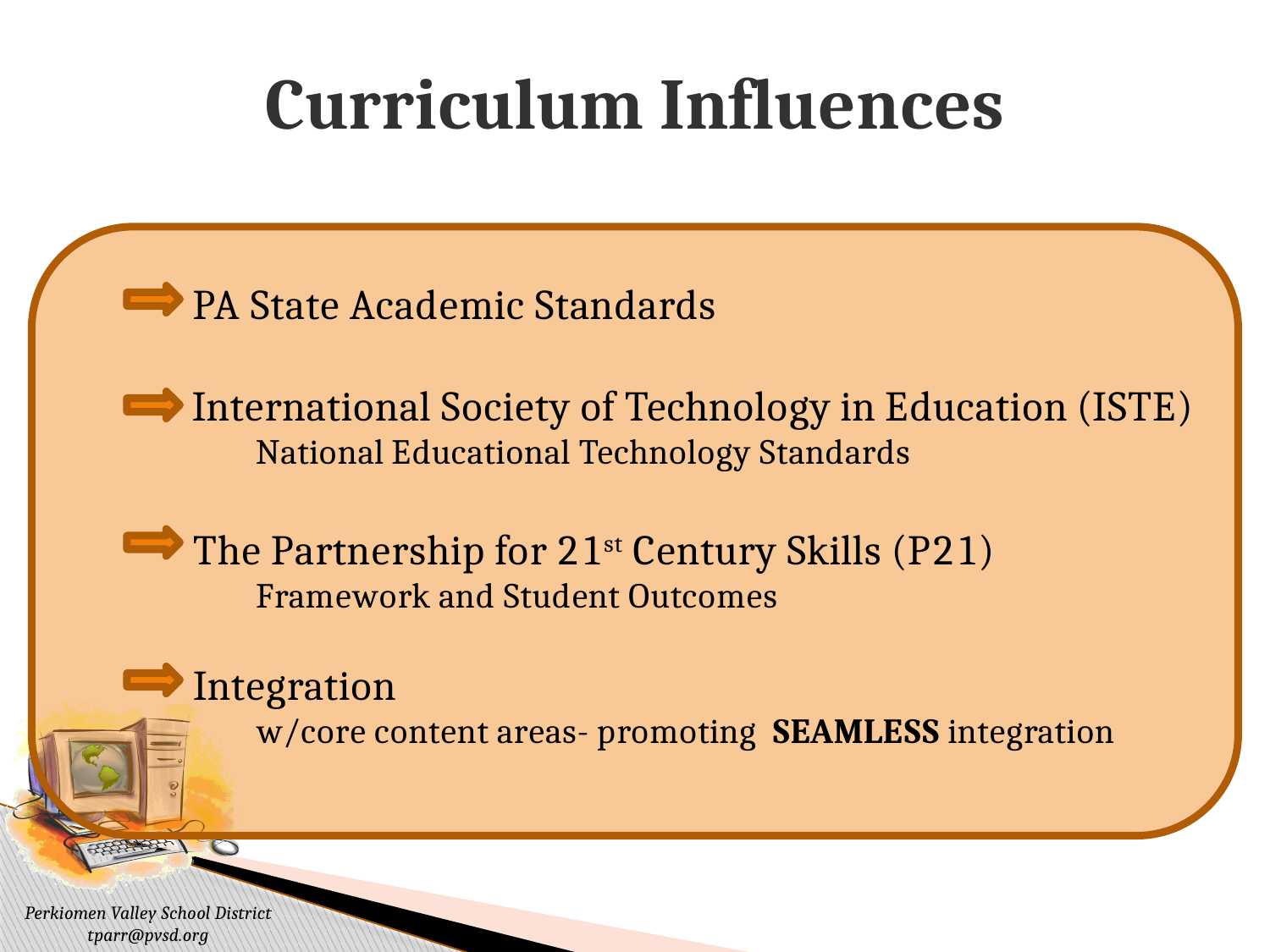

# Curriculum Influences

PA State Academic Standards

International Society of Technology in Education (ISTE)
National Educational Technology Standards

The Partnership for 21st Century Skills (P21)
Framework and Student Outcomes

Integration
w/core content areas- promoting  SEAMLESS integration